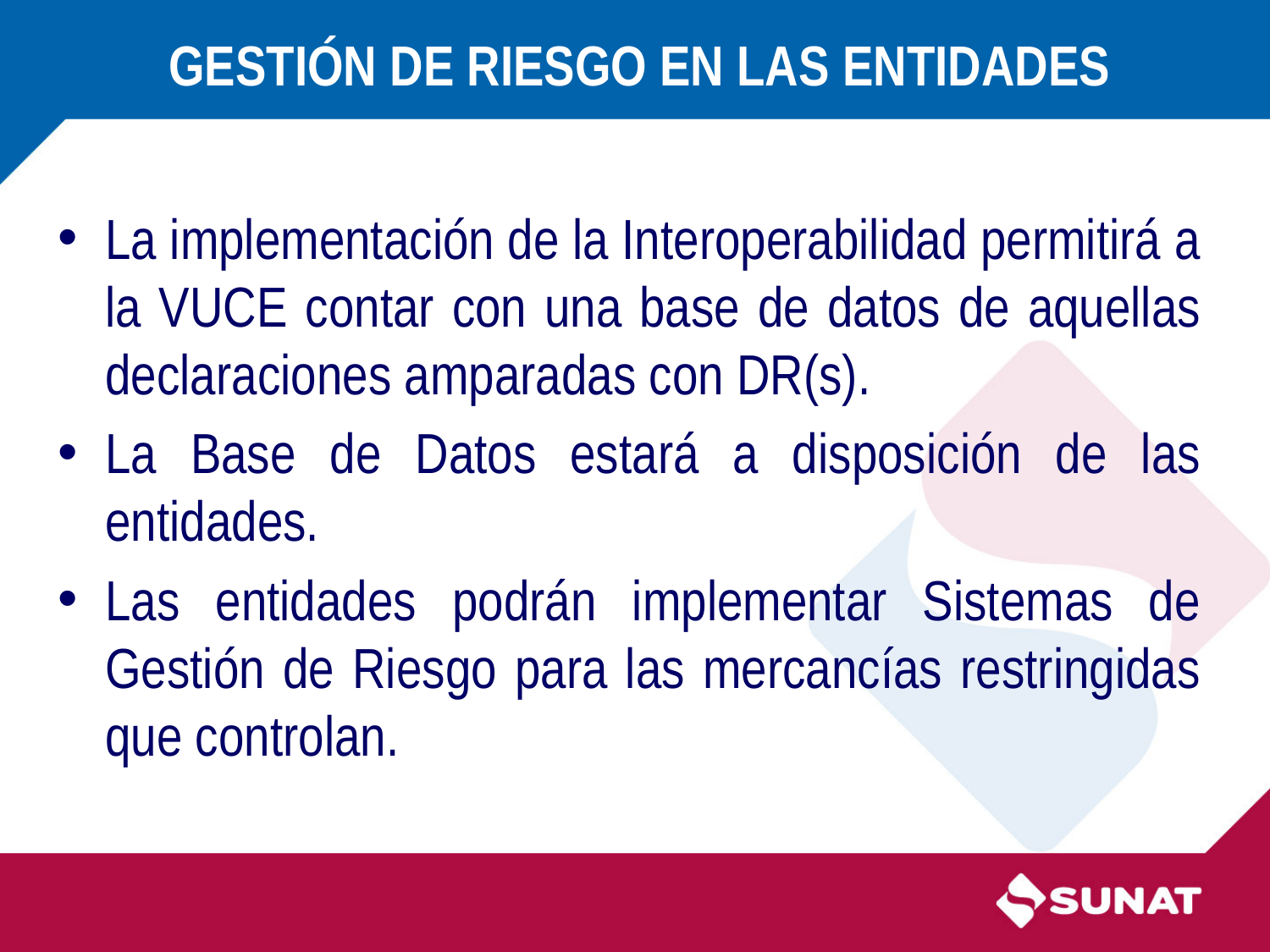

# GESTIÓN DE RIESGO EN LAS ENTIDADES
La implementación de la Interoperabilidad permitirá a la VUCE contar con una base de datos de aquellas declaraciones amparadas con DR(s).
La Base de Datos estará a disposición de las entidades.
Las entidades podrán implementar Sistemas de Gestión de Riesgo para las mercancías restringidas que controlan.